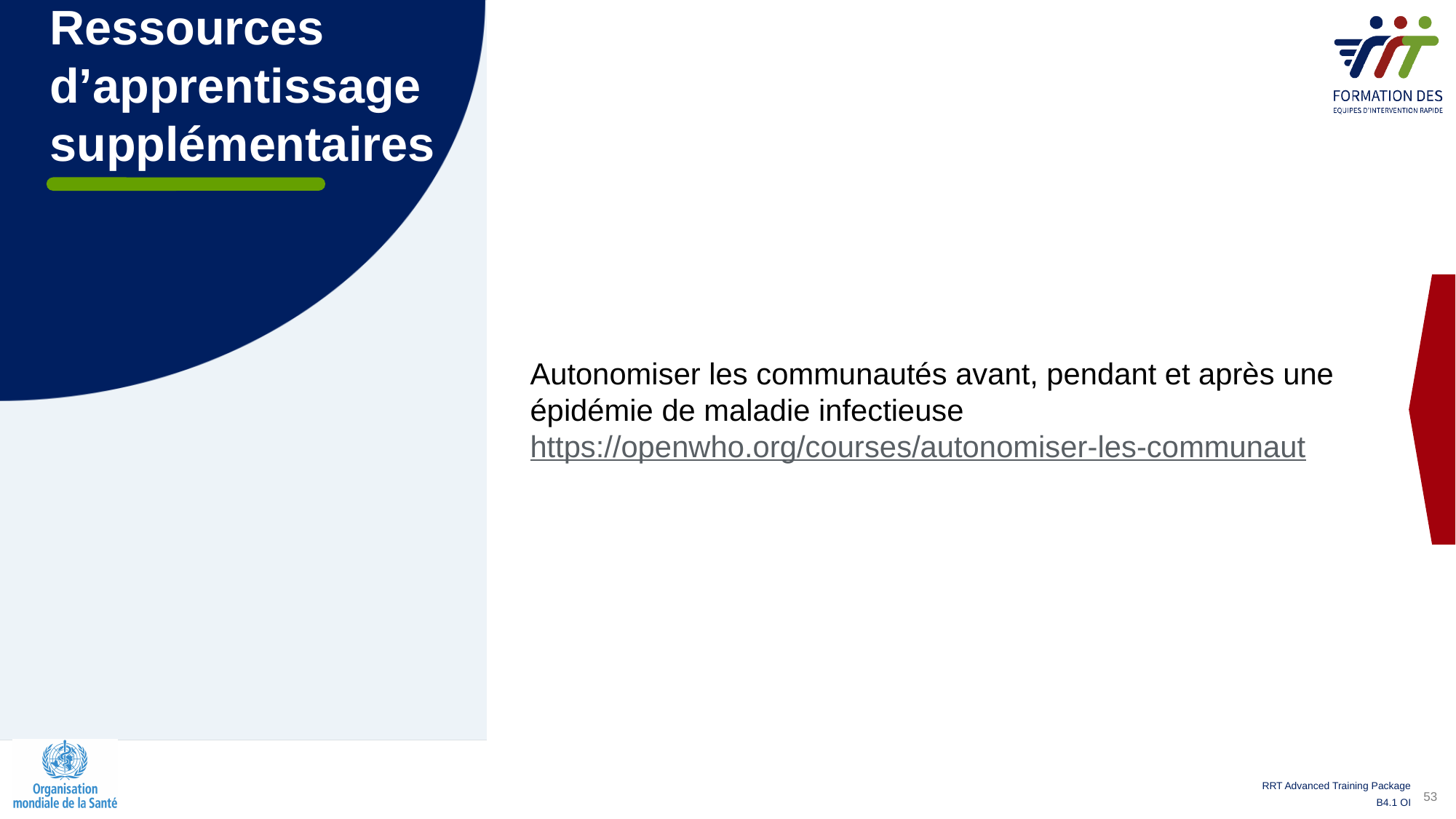

Ressources d’apprentissage supplémentaires
Autonomiser les communautés avant, pendant et après une épidémie de maladie infectieuse
https://openwho.org/courses/autonomiser-les-communaut